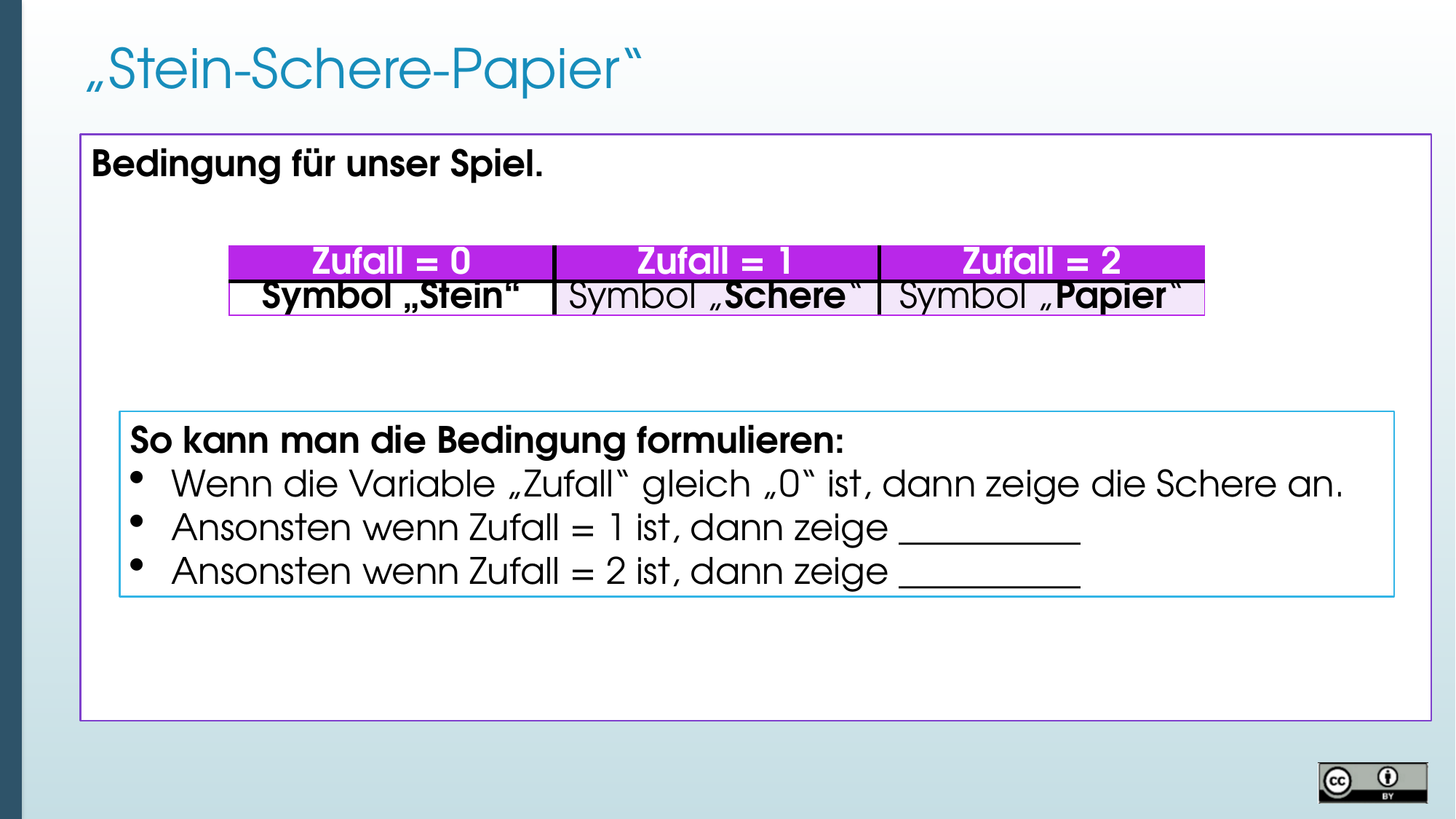

# „Stein-Schere-Papier“
Bedingung für unser Spiel.

| Zufall = 0 | Zufall = 1 | Zufall = 2 |
| --- | --- | --- |
| Symbol „Stein“ | Symbol „Schere“ | Symbol „Papier“ |
So kann man die Bedingung formulieren:
Wenn die Variable „Zufall“ gleich „0“ ist, dann zeige die Schere an.
Ansonsten wenn Zufall = 1 ist, dann zeige __________
Ansonsten wenn Zufall = 2 ist, dann zeige __________